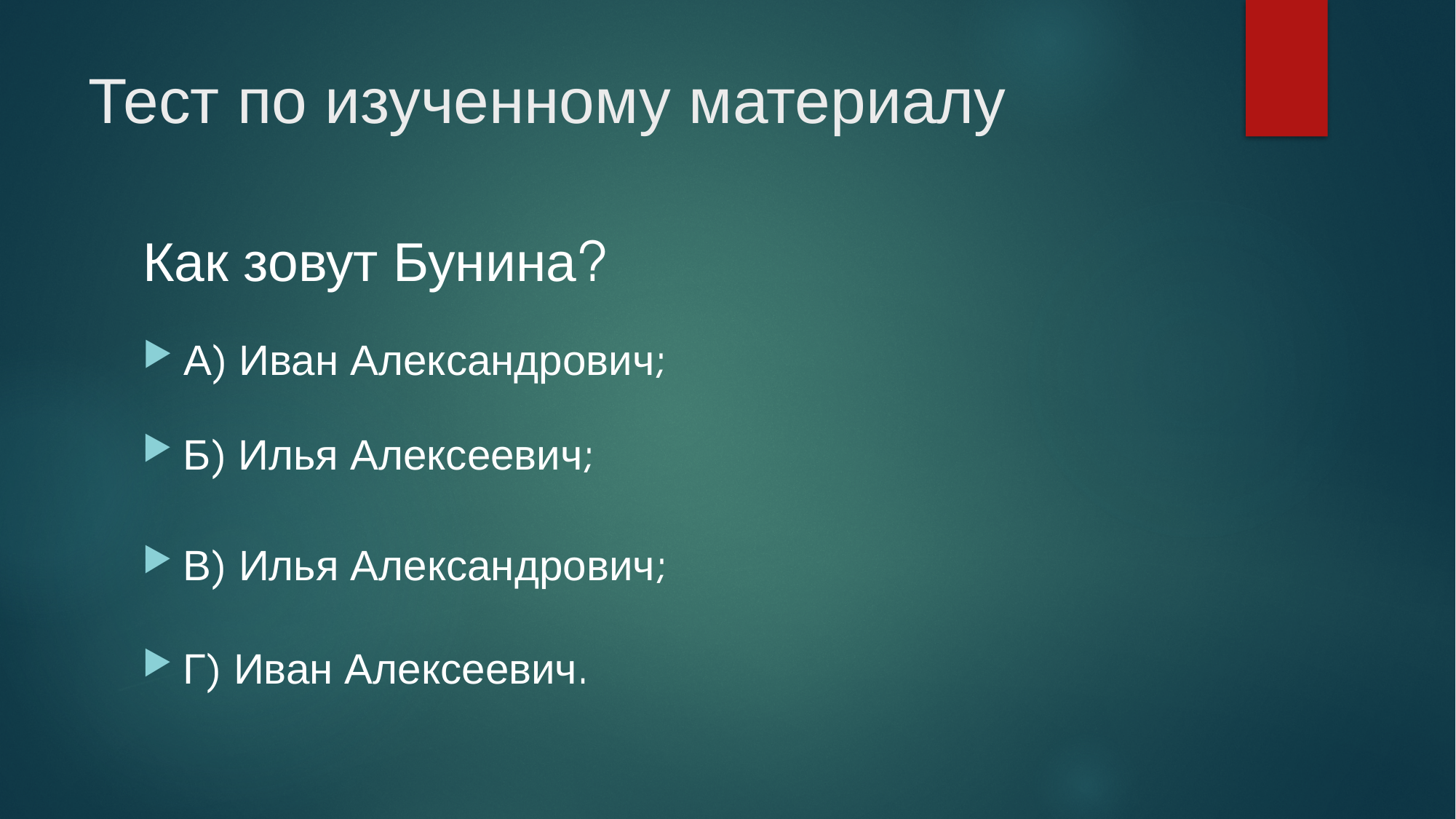

# Тест по изученному материалу
Как зовут Бунина?
А) Иван Александрович;

Б) Илья Алексеевич;

В) Илья Александрович;

Г) Иван Алексеевич.